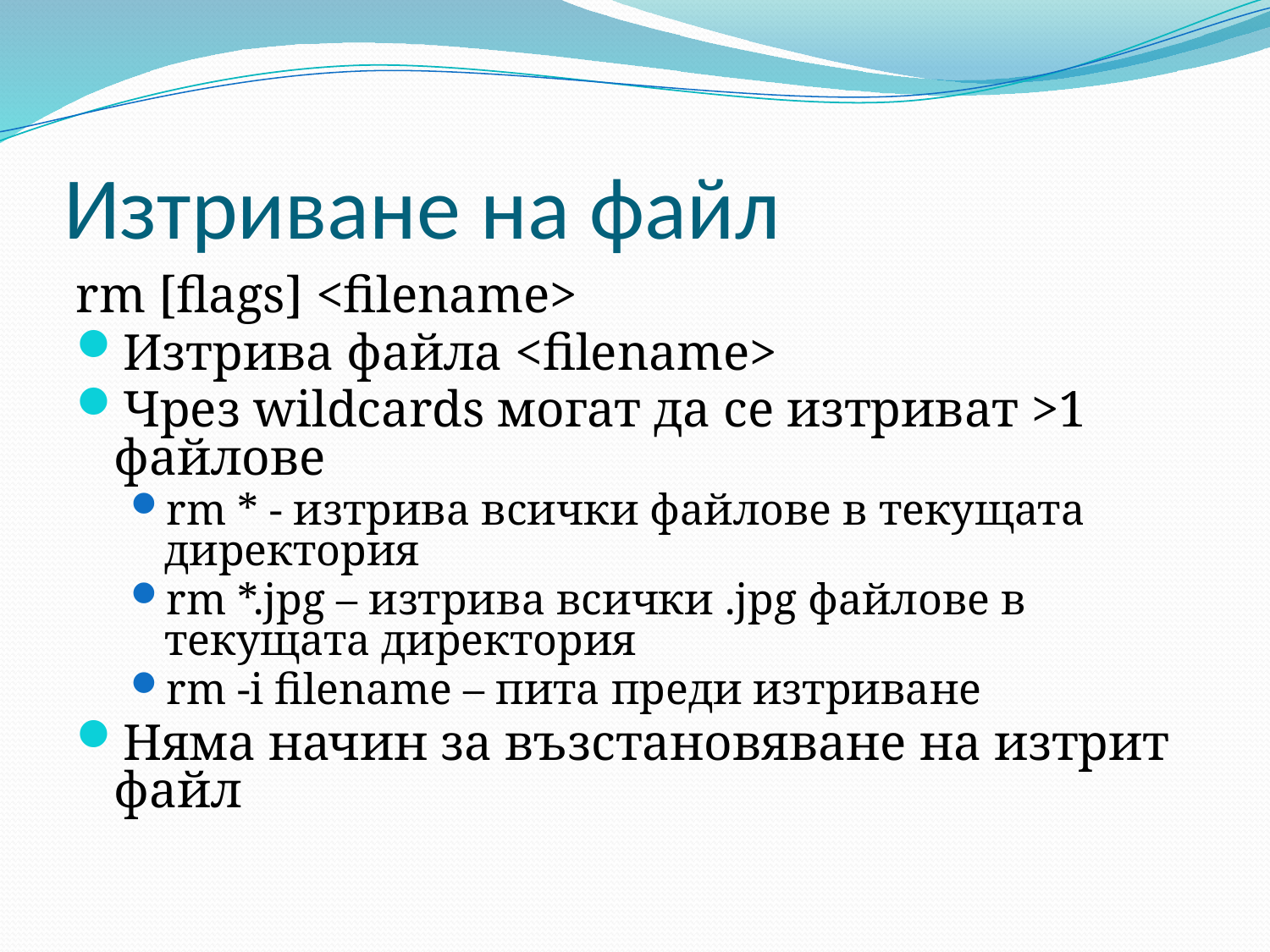

# Изтриване на файл
rm [flags] <filename>
Изтрива файла <filename>
Чрез wildcards могат да се изтриват >1 файлове
rm * - изтрива всички файлове в текущата директория
rm *.jpg – изтрива всички .jpg файлове в текущата директория
rm -i filename – пита преди изтриване
Няма начин за възстановяване на изтрит файл